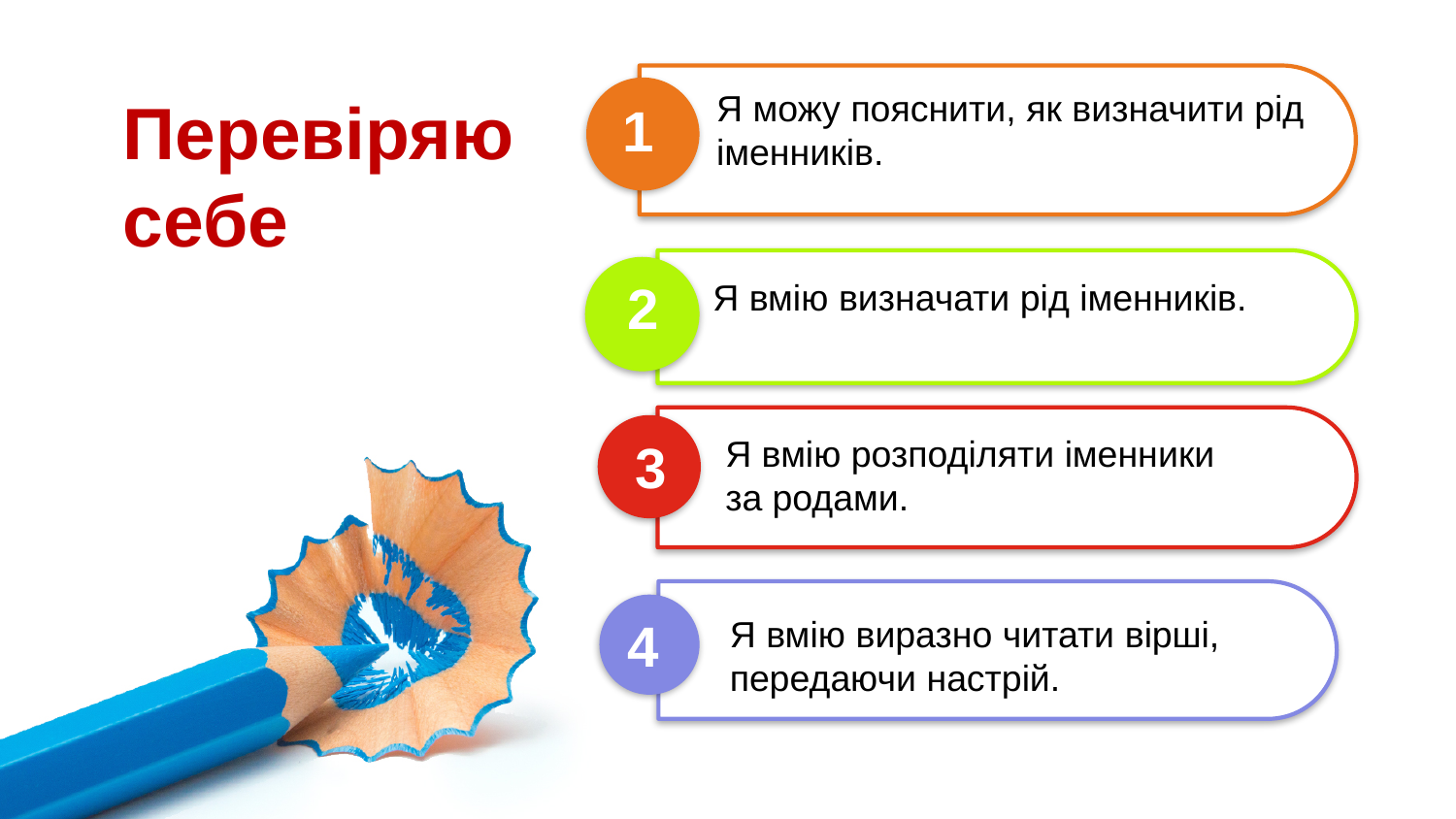

Перевіряю себе

Я можу пояснити, як визначити рід
іменників.
1

2
Я вмію визначати рід іменників.

Я вмію розподіляти іменники
за родами.
3

4
Я вмію виразно читати вірші,
передаючи настрій.